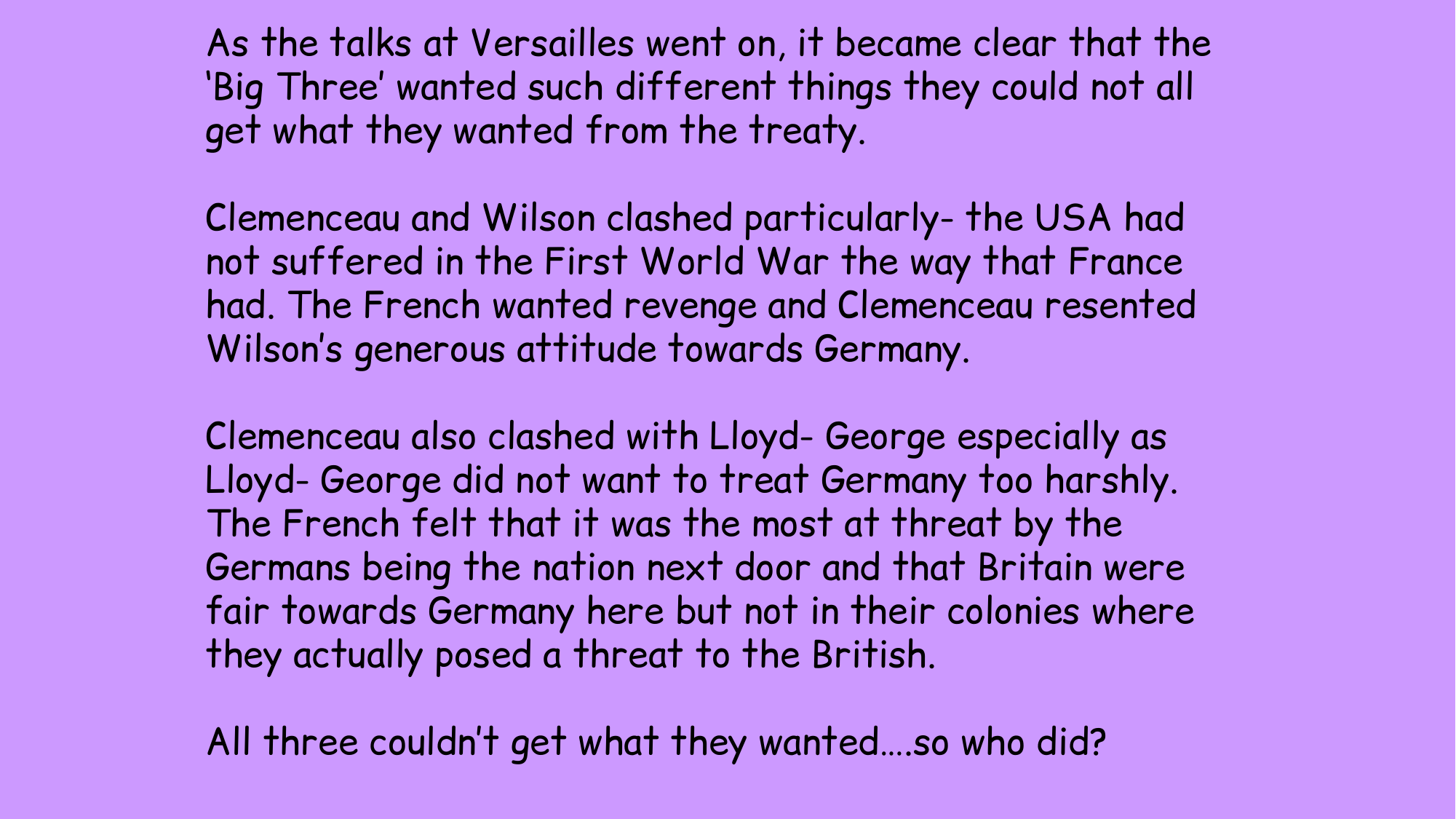

As the talks at Versailles went on, it became clear that the ‘Big Three’ wanted such different things they could not all get what they wanted from the treaty.

Clemenceau and Wilson clashed particularly- the USA had not suffered in the First World War the way that France had. The French wanted revenge and Clemenceau resented Wilson’s generous attitude towards Germany.

Clemenceau also clashed with Lloyd- George especially as Lloyd- George did not want to treat Germany too harshly. The French felt that it was the most at threat by the Germans being the nation next door and that Britain were fair towards Germany here but not in their colonies where they actually posed a threat to the British.

All three couldn’t get what they wanted….so who did?